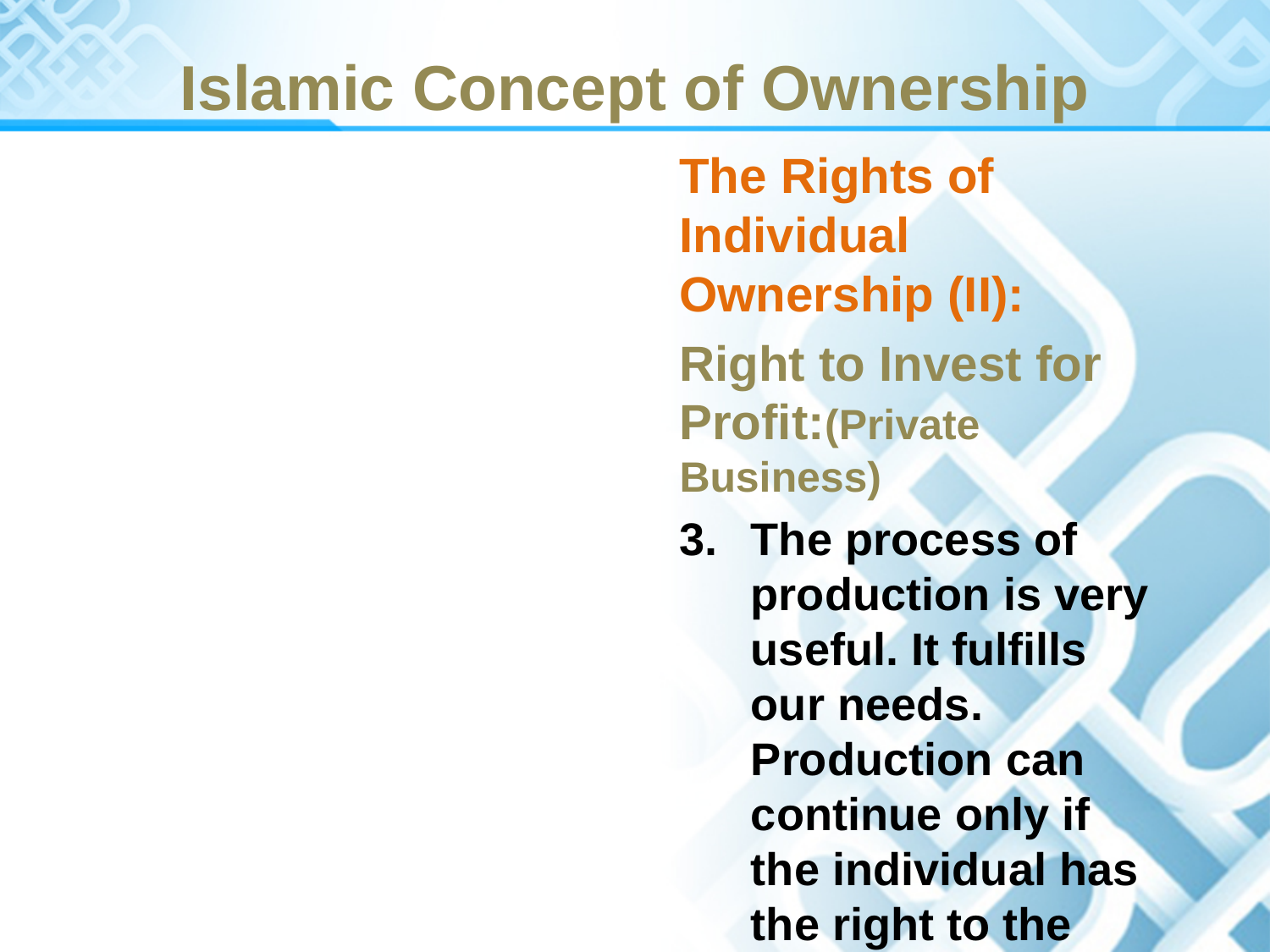

Islamic Concept of Ownership
The Rights of Individual Ownership (II):
Right to Invest for Profit:(Private Business)
The process of production is very useful. It fulfills our needs. Production can continue only if the individual has the right to the profit arising from production